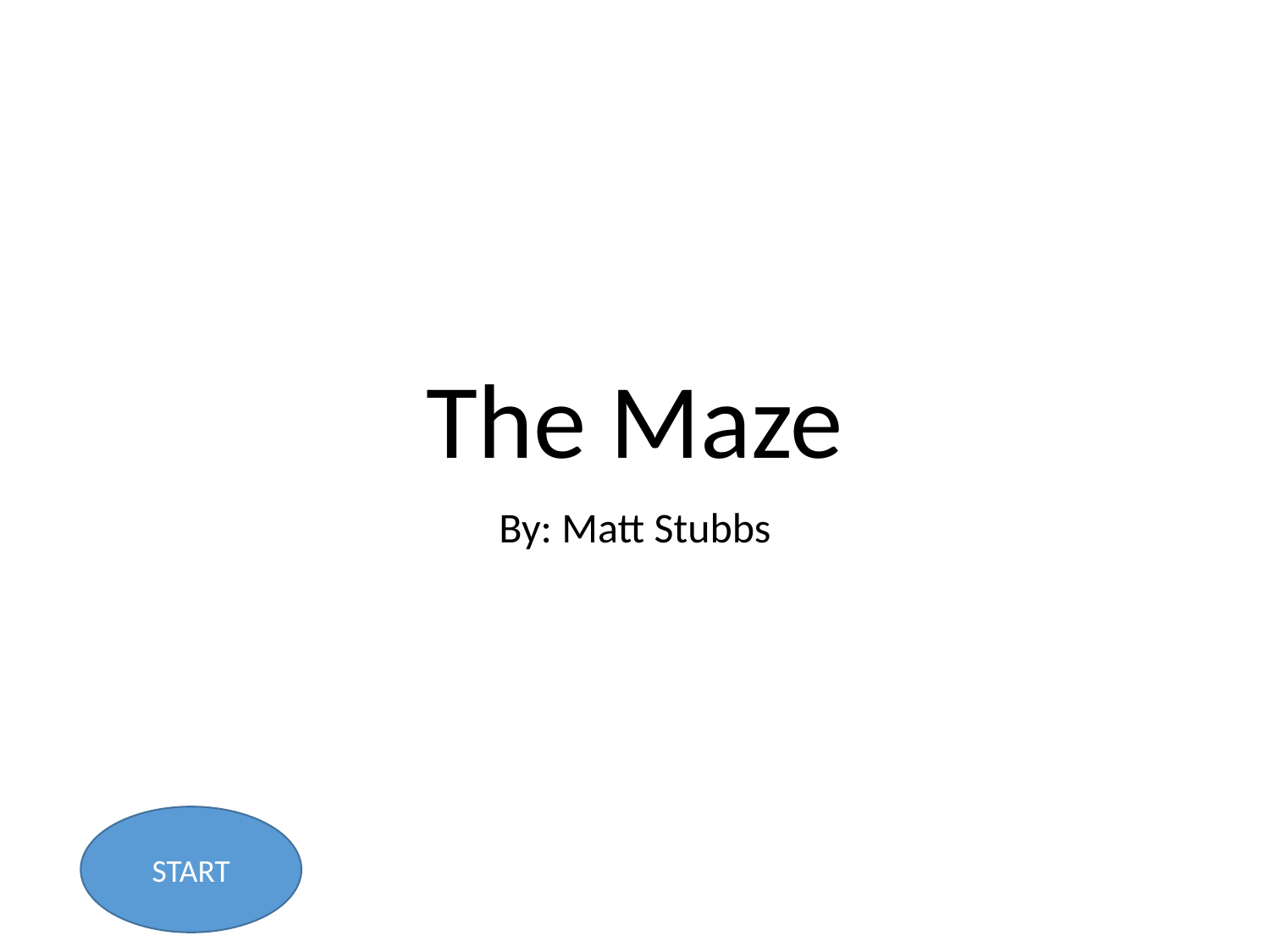

# The Maze
By: Matt Stubbs
START